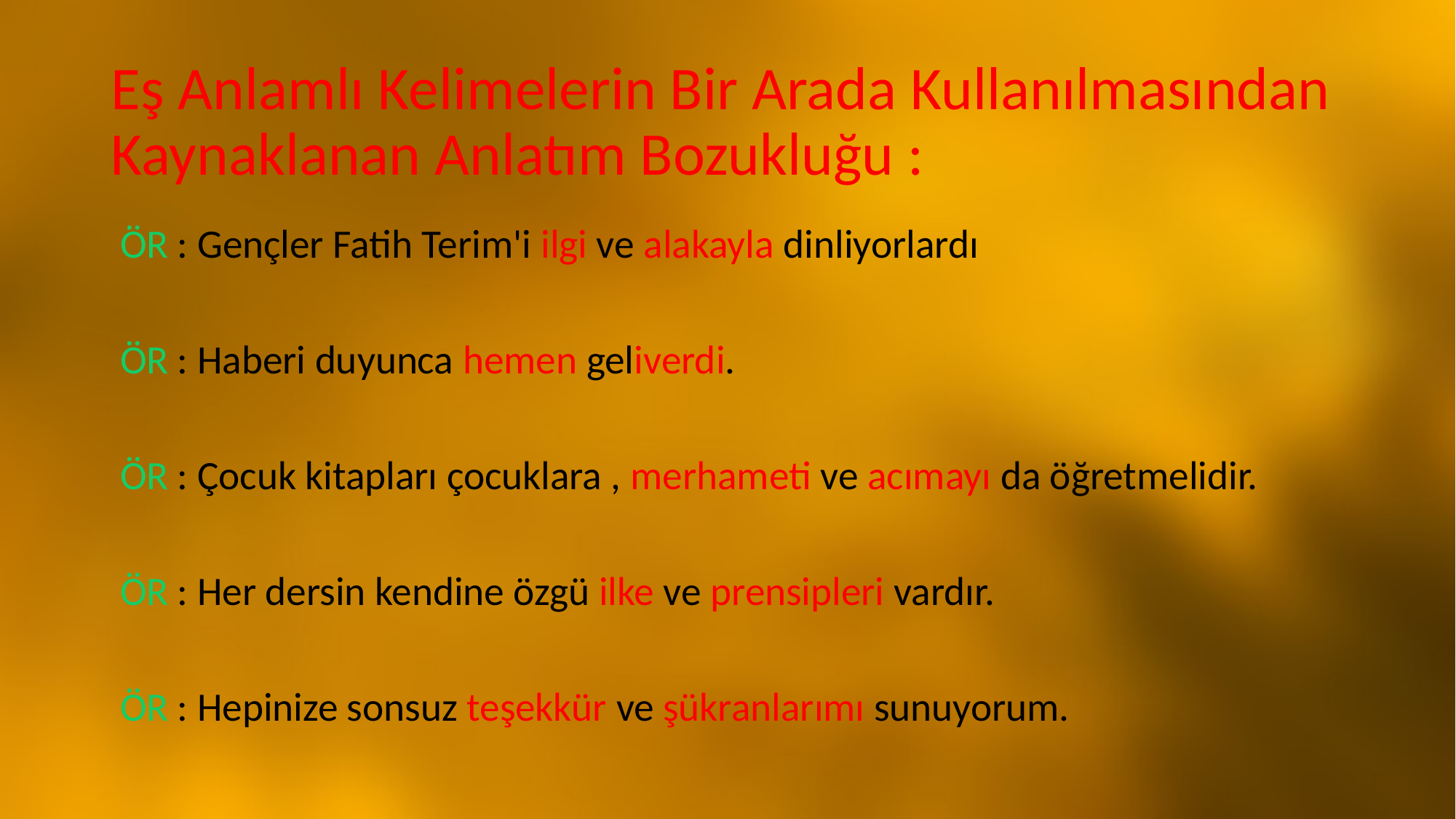

# Eş Anlamlı Kelimelerin Bir Arada Kullanılmasından Kaynaklanan Anlatım Bozukluğu :
 ÖR : Gençler Fatih Terim'i ilgi ve alakayla dinliyorlardı

 ÖR : Haberi duyunca hemen geliverdi.

 ÖR : Çocuk kitapları çocuklara , merhameti ve acımayı da öğretmelidir.

 ÖR : Her dersin kendine özgü ilke ve prensipleri vardır.

 ÖR : Hepinize sonsuz teşekkür ve şükranlarımı sunuyorum.